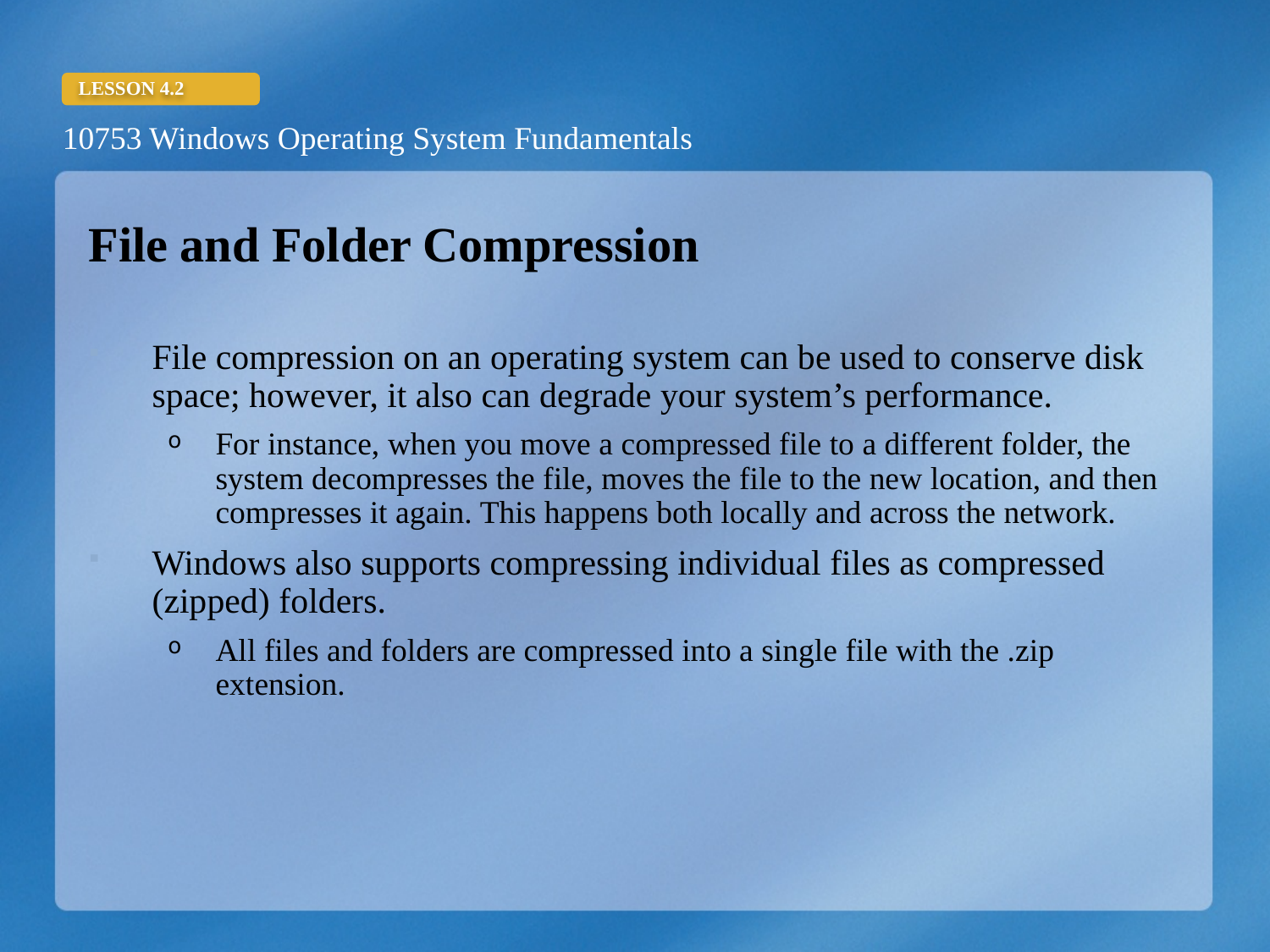

File and Folder Compression

File compression on an operating system can be used to conserve disk space; however, it also can degrade your system’s performance.
For instance, when you move a compressed file to a different folder, the system decompresses the file, moves the file to the new location, and then compresses it again. This happens both locally and across the network.
Windows also supports compressing individual files as compressed (zipped) folders.
All files and folders are compressed into a single file with the .zip extension.